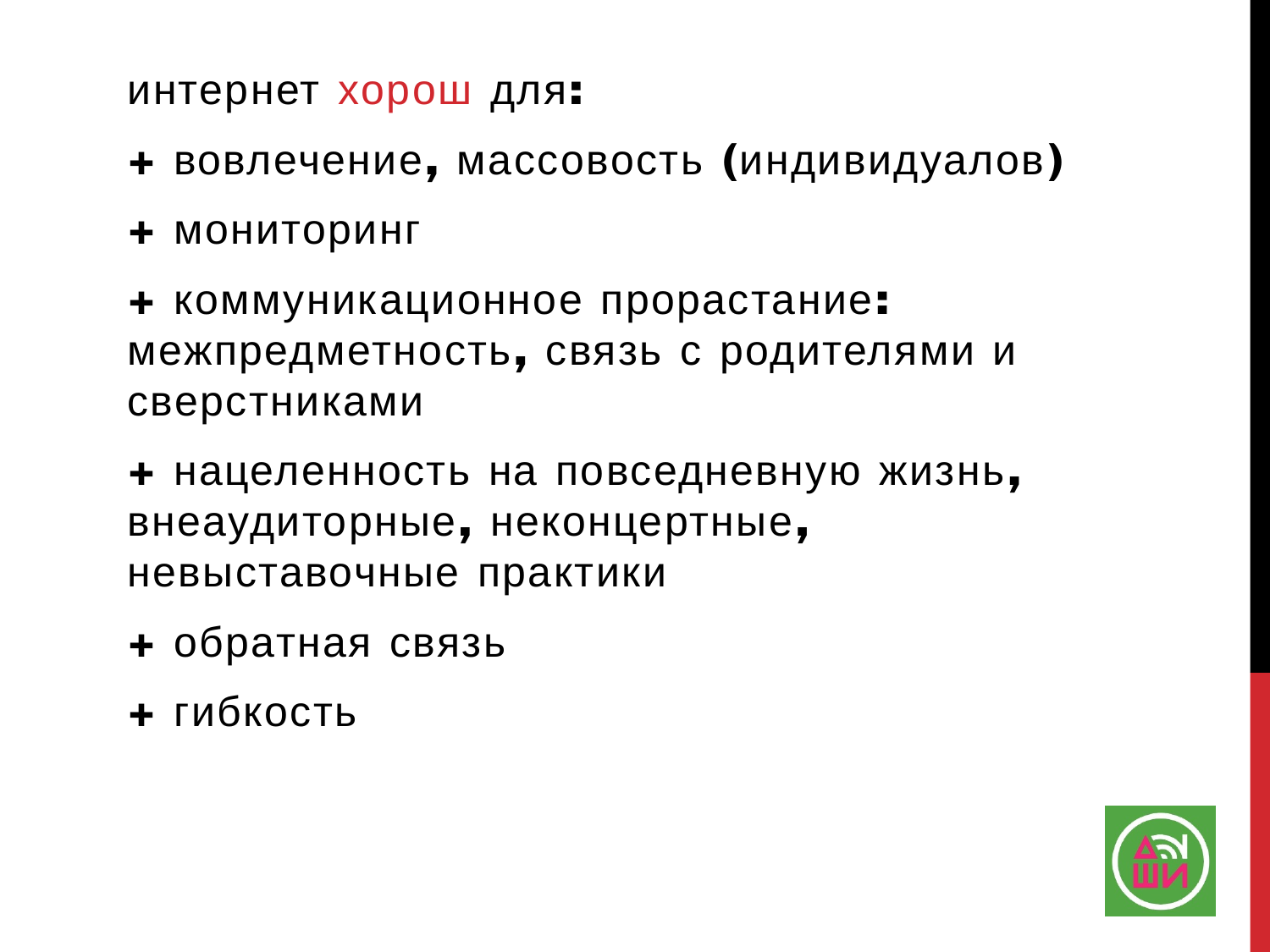

интернет хорош для:
+ вовлечение, массовость (индивидуалов)
+ мониторинг
+ коммуникационное прорастание: межпредметность, связь с родителями и сверстниками
+ нацеленность на повседневную жизнь, внеаудиторные, неконцертные, невыставочные практики
+ обратная связь
+ гибкость